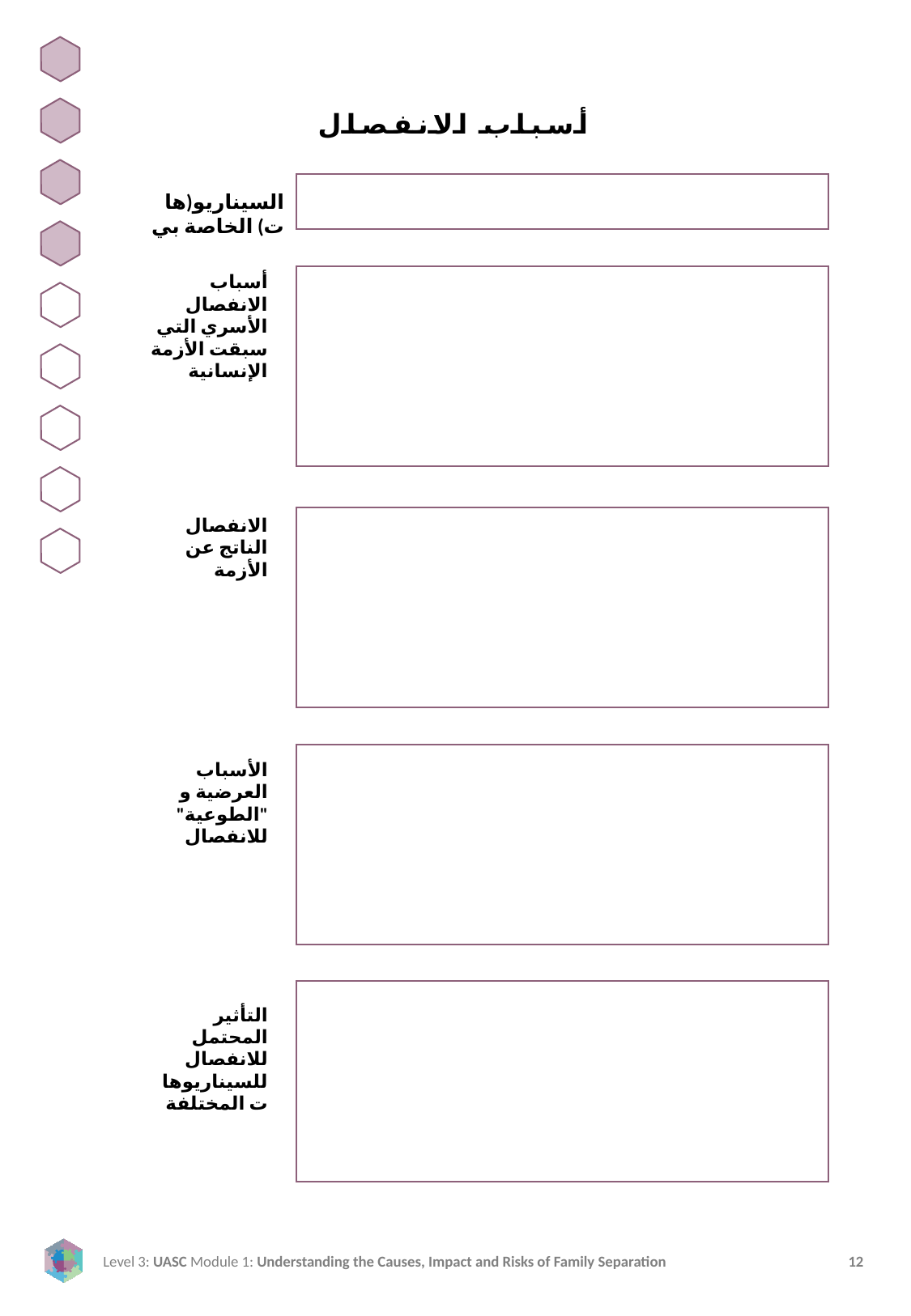

أسباب الانفصال

السيناريو(هات) الخاصة بي

أسباب الانفصال الأسري التي سبقت الأزمة الإنسانية

الانفصال الناتج عن الأزمة

الأسباب العرضية و "الطوعية" للانفصال

التأثير المحتمل للانفصال للسيناريوهات المختلفة